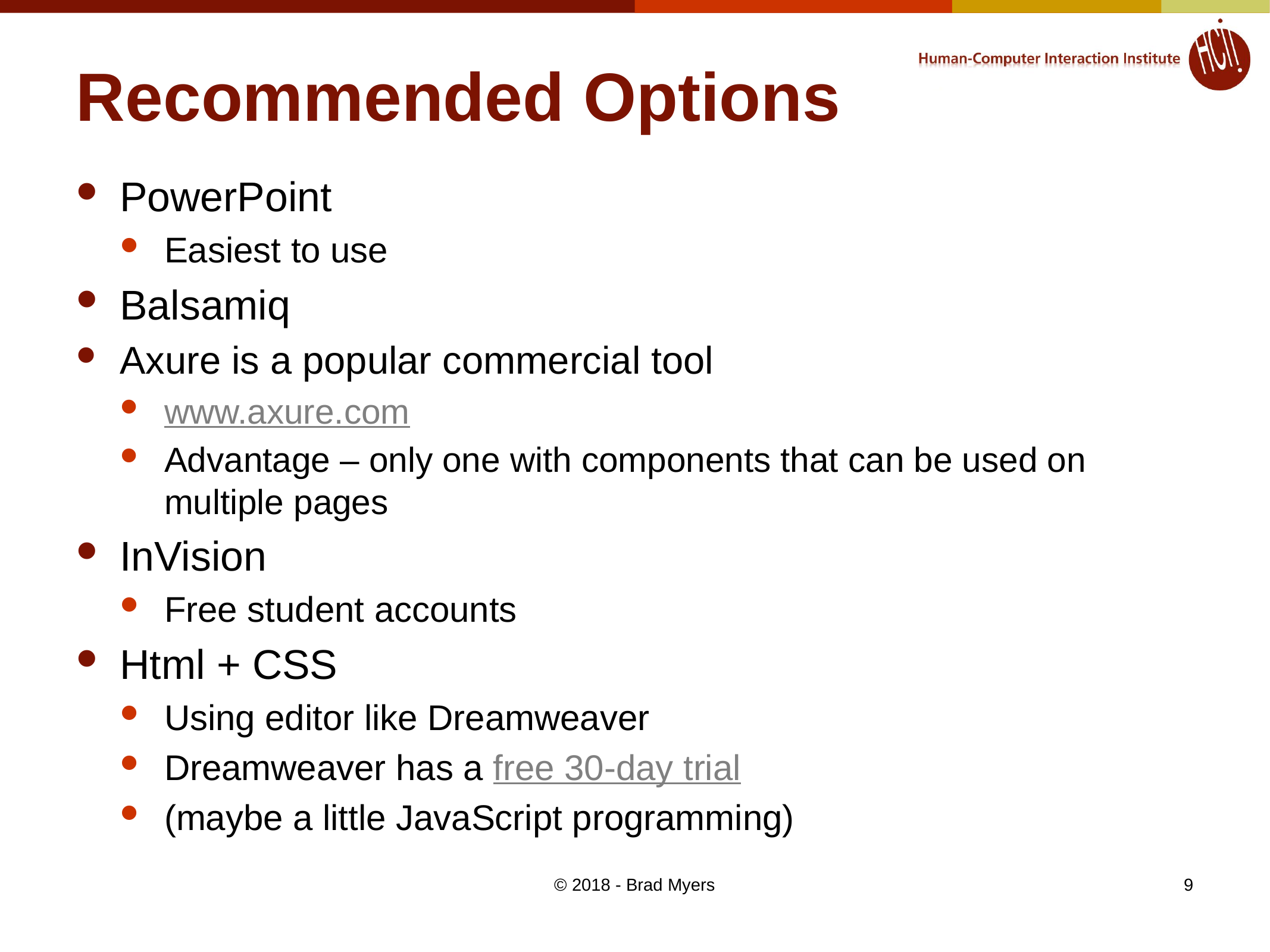

# Recommended Options
PowerPoint
Easiest to use
Balsamiq
Axure is a popular commercial tool
www.axure.com
Advantage – only one with components that can be used on multiple pages
InVision
Free student accounts
Html + CSS
Using editor like Dreamweaver
Dreamweaver has a free 30-day trial
(maybe a little JavaScript programming)
© 2018 - Brad Myers
9